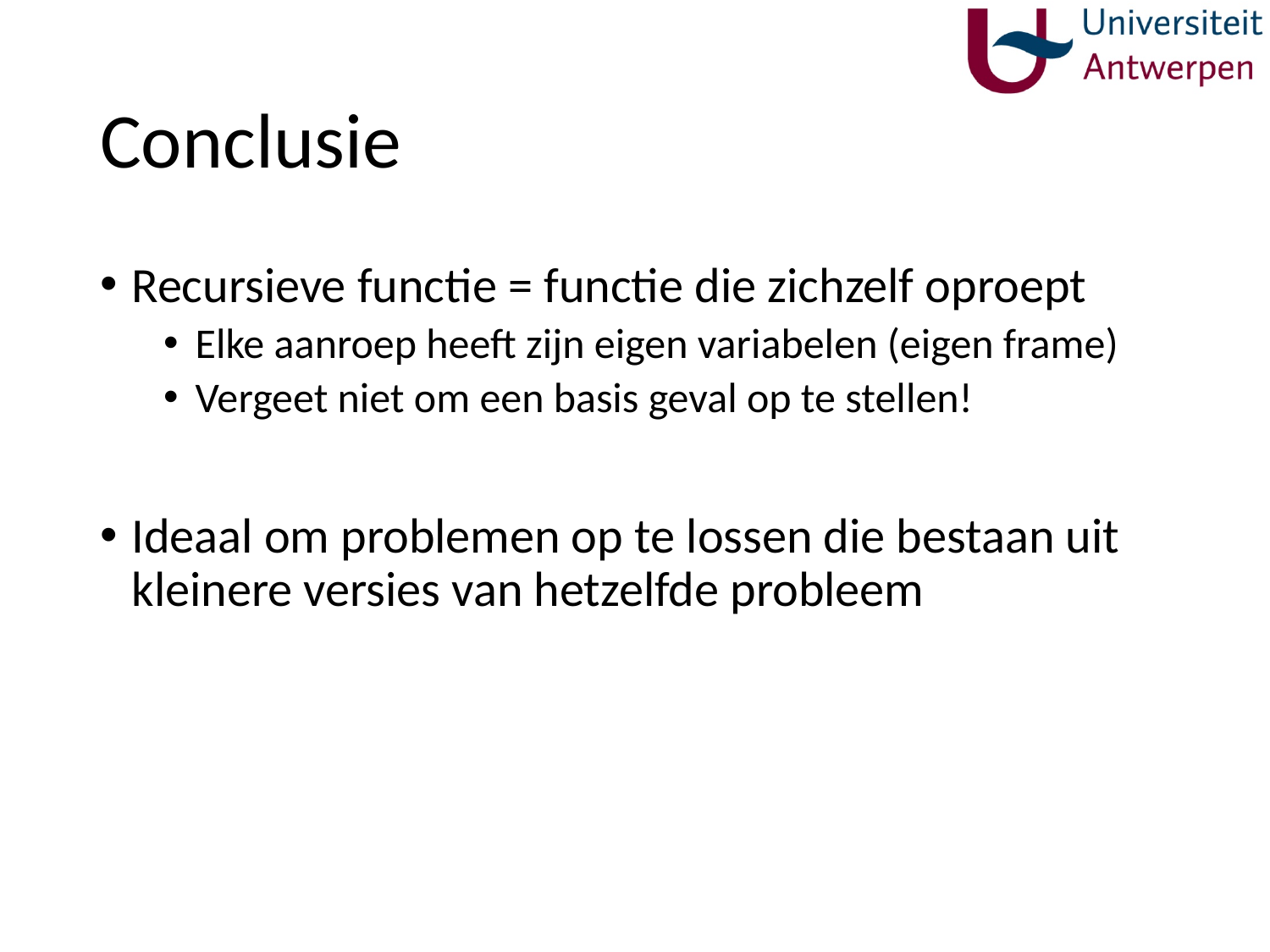

# Conclusie
Recursieve functie = functie die zichzelf oproept
Elke aanroep heeft zijn eigen variabelen (eigen frame)
Vergeet niet om een basis geval op te stellen!

Ideaal om problemen op te lossen die bestaan uit kleinere versies van hetzelfde probleem